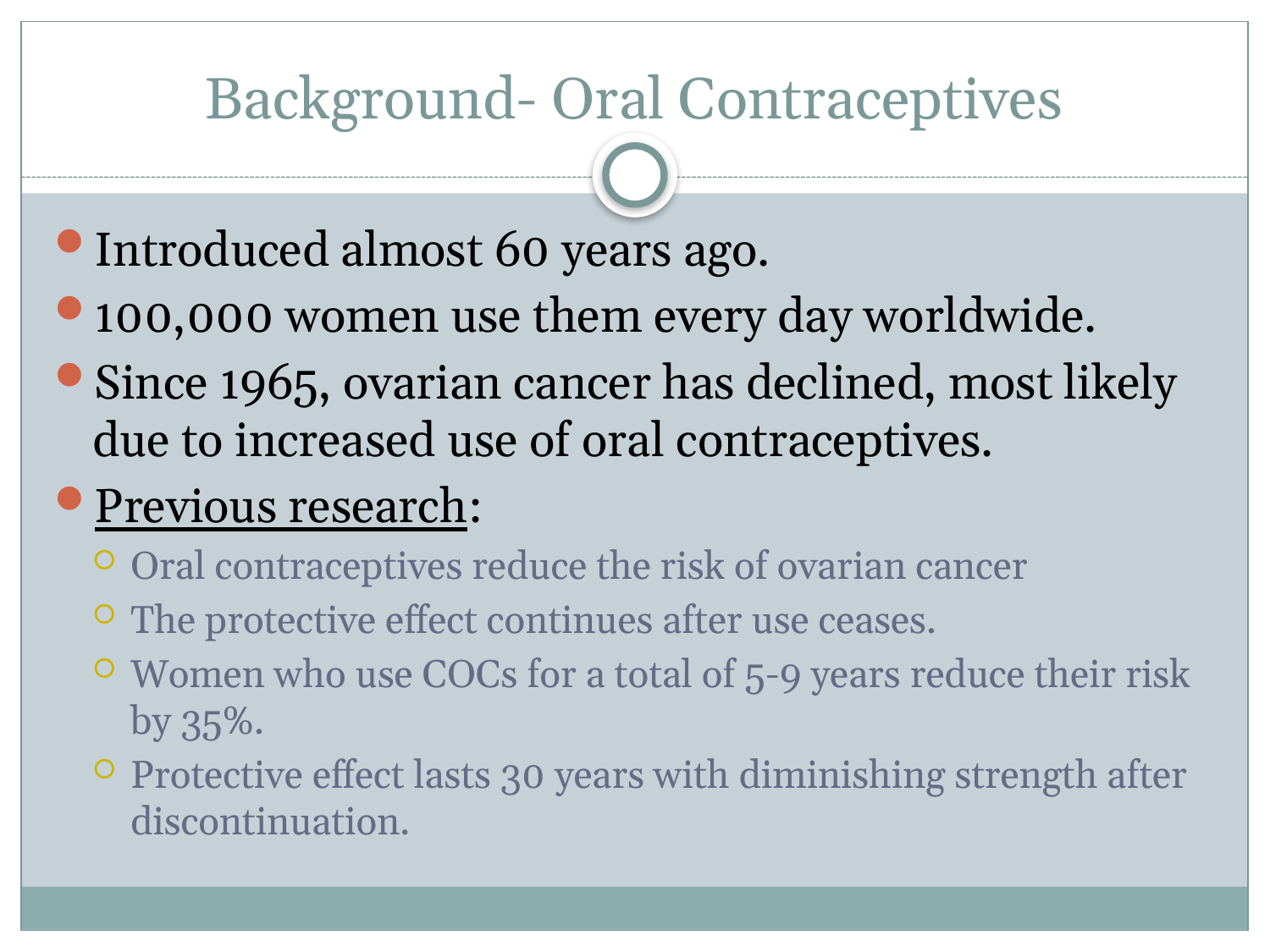

# Background- Oral Contraceptives
Introduced almost 60 years ago.
100,000 women use them every day worldwide.
Since 1965, ovarian cancer has declined, most likely due to increased use of oral contraceptives.
Previous research:
Oral contraceptives reduce the risk of ovarian cancer
The protective effect continues after use ceases.
Women who use COCs for a total of 5-9 years reduce their risk by 35%.
Protective effect lasts 30 years with diminishing strength after discontinuation.